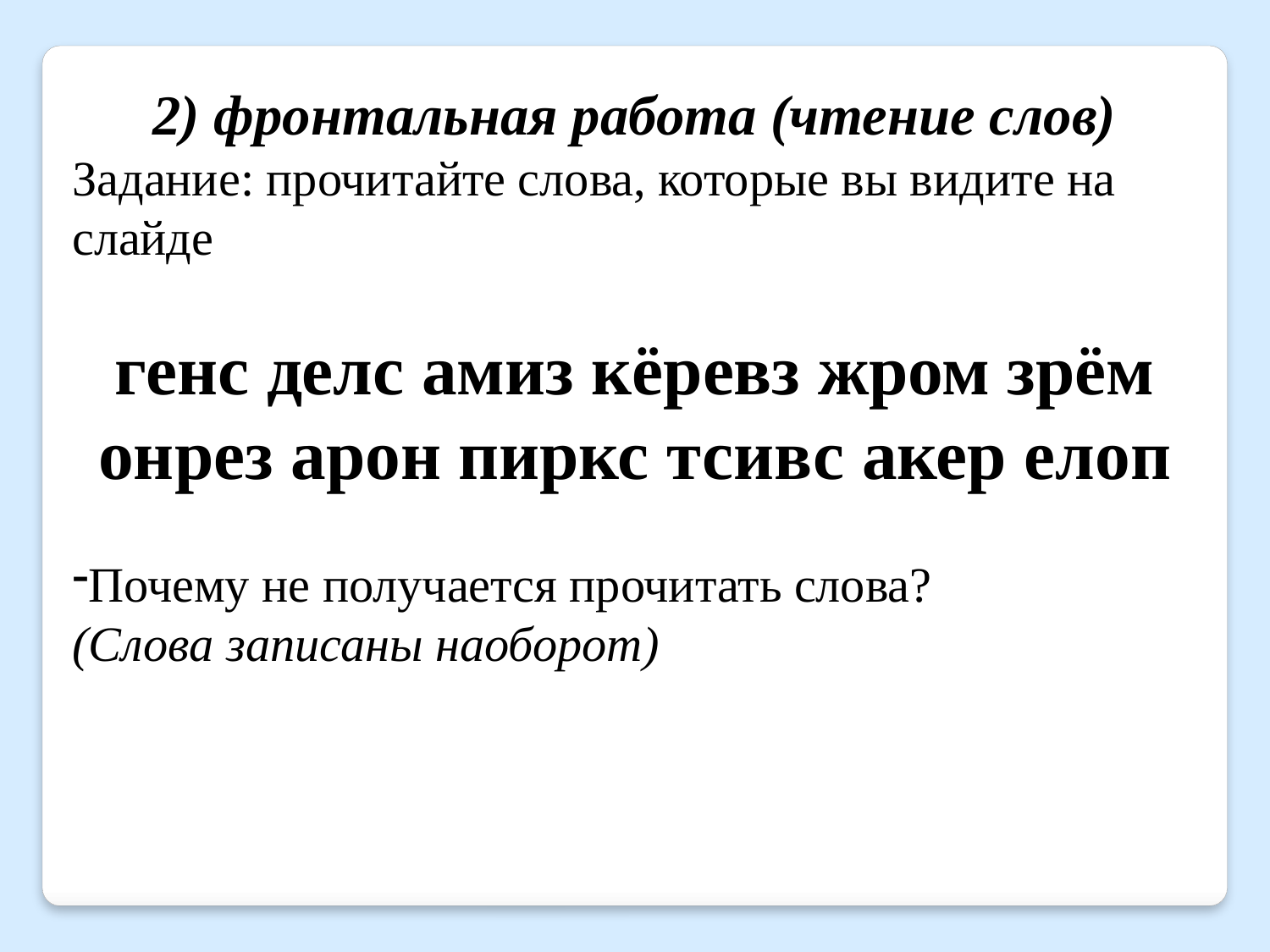

2) фронтальная работа (чтение слов)
Задание: прочитайте слова, которые вы видите на слайде

генс делс амиз кёревз жром зрём онрез арон пиркс тсивс акер елоп

Почему не получается прочитать слова?
(Слова записаны наоборот)